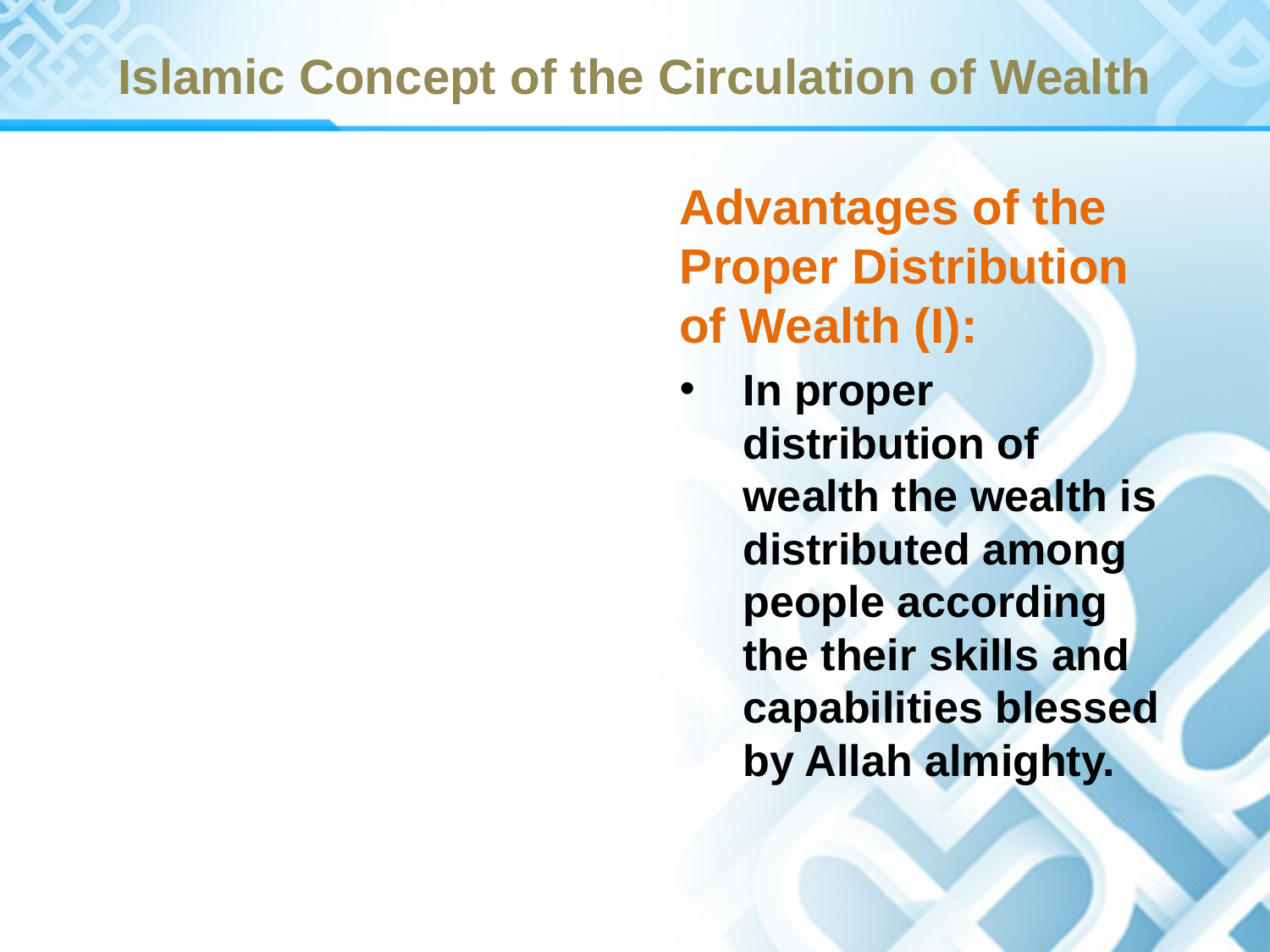

# Islamic Concept of the Circulation of Wealth
Advantages of the Proper Distribution of Wealth (I):
In proper distribution of wealth the wealth is distributed among people according the their skills and capabilities blessed by Allah almighty.